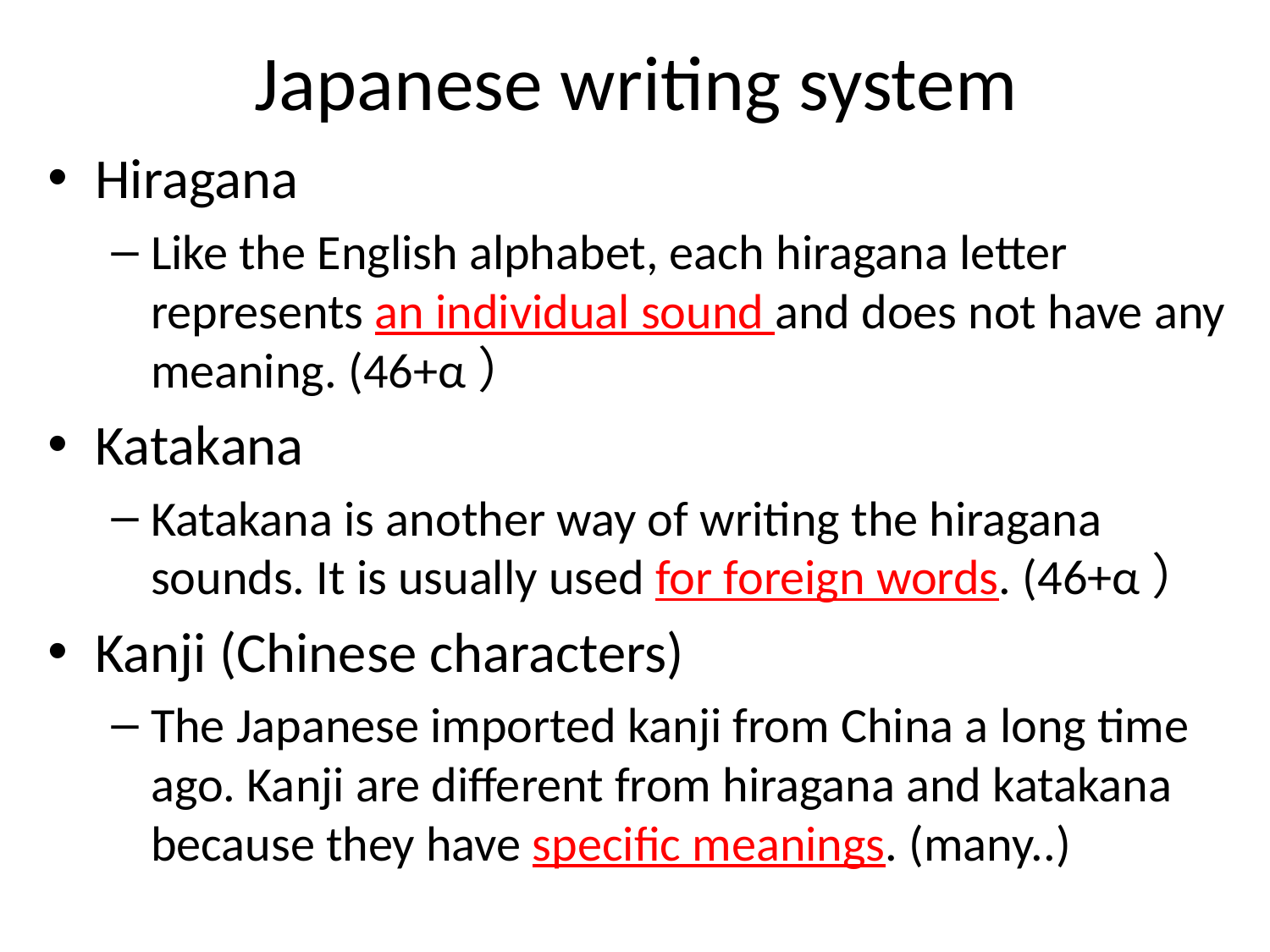

# Japanese writing system
Hiragana
Like the English alphabet, each hiragana letter represents an individual sound and does not have any meaning. (46+α）
Katakana
Katakana is another way of writing the hiragana sounds. It is usually used for foreign words. (46+α）
Kanji (Chinese characters)
The Japanese imported kanji from China a long time ago. Kanji are different from hiragana and katakana because they have specific meanings. (many..)